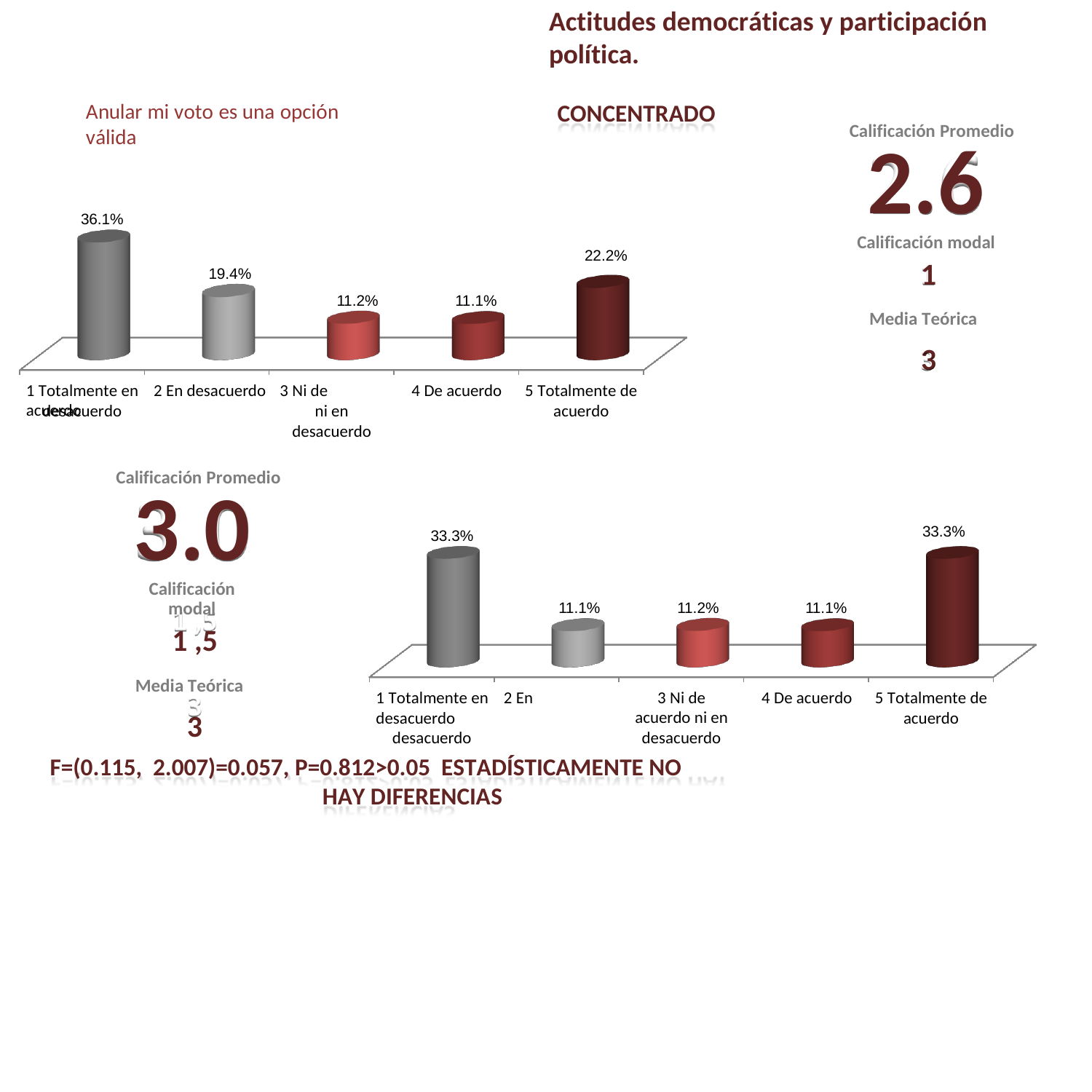

Actitudes democráticas y participación política.
CONCENTRADO
Anular mi voto es una opción válida

Calificación Promedio
2.6
Calificación modal
1

Media Teórica

3

36.1%
22.2%

19.4%
11.2%
11.1%

1 Totalmente en    2 En desacuerdo	3 Ni de acuerdo
4 De acuerdo
5 Totalmente de
acuerdo
desacuerdo
ni en
desacuerdo

Calificación Promedio
3.0
Calificación modal
1 ,5

Media Teórica

3

33.3%
33.3%

11.2%
11.1%
11.1%

3 Ni de acuerdo ni en desacuerdo
1 Totalmente en    2 En desacuerdo
desacuerdo
4 De acuerdo
5 Totalmente de
acuerdo
F=(0.115,  2.007)=0.057, P=0.812>0.05  ESTADÍSTICAMENTE NO HAY DIFERENCIAS